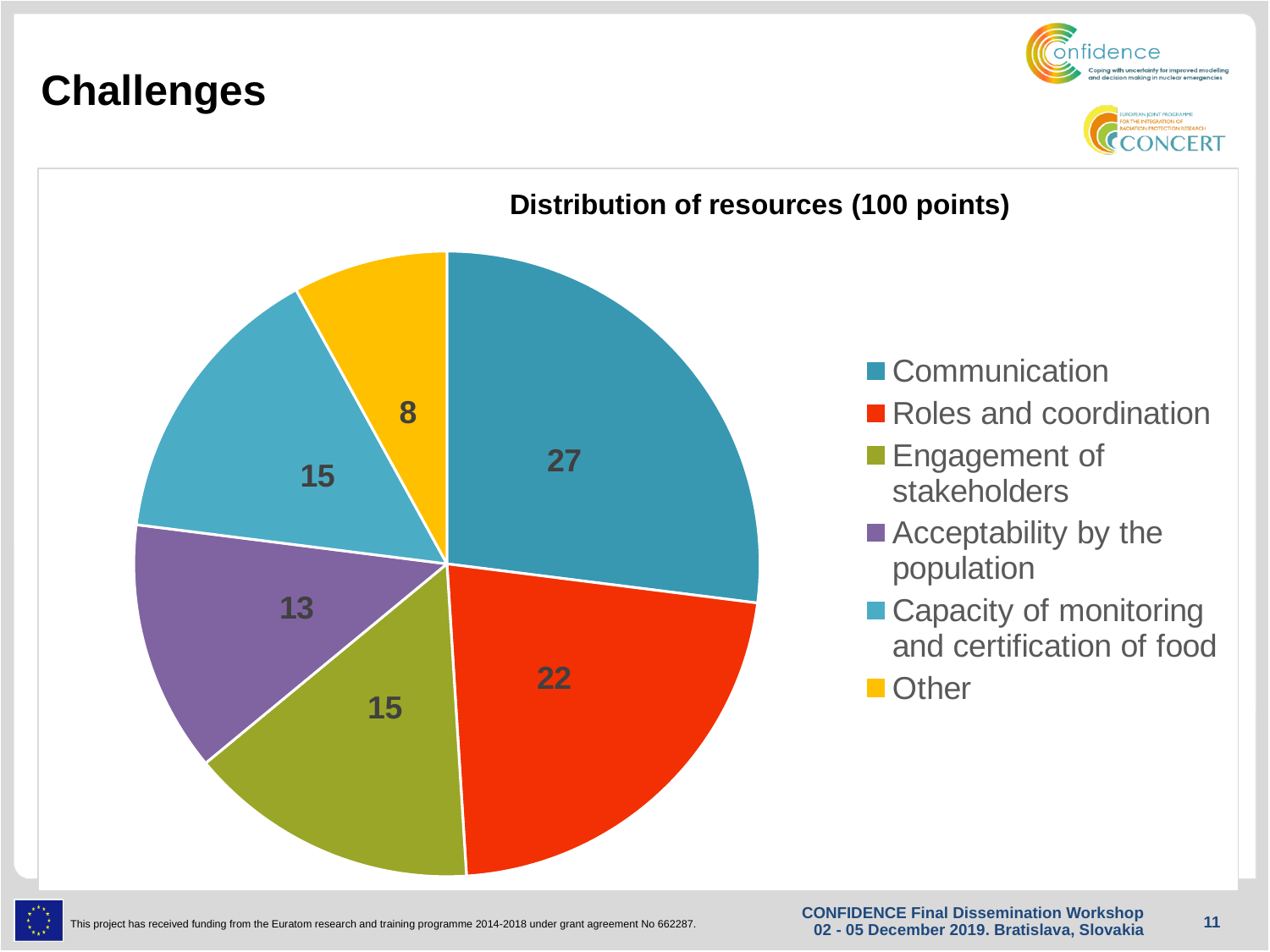

# Challenges

### Chart: Distribution of resources (100 points)

| Category |  |
|---|---|
| Communication  | 27.0 |
| Roles and coordination | 22.0 |
| Engagement of stakeholders | 15.0 |
| Acceptability by the population | 13.0 |
| Capacity of monitoring and certification of food | 15.0 |
| Other | 8.0 |
CONFIDENCE Final Dissemination Workshop  02 - 05 December 2019. Bratislava, Slovakia
11